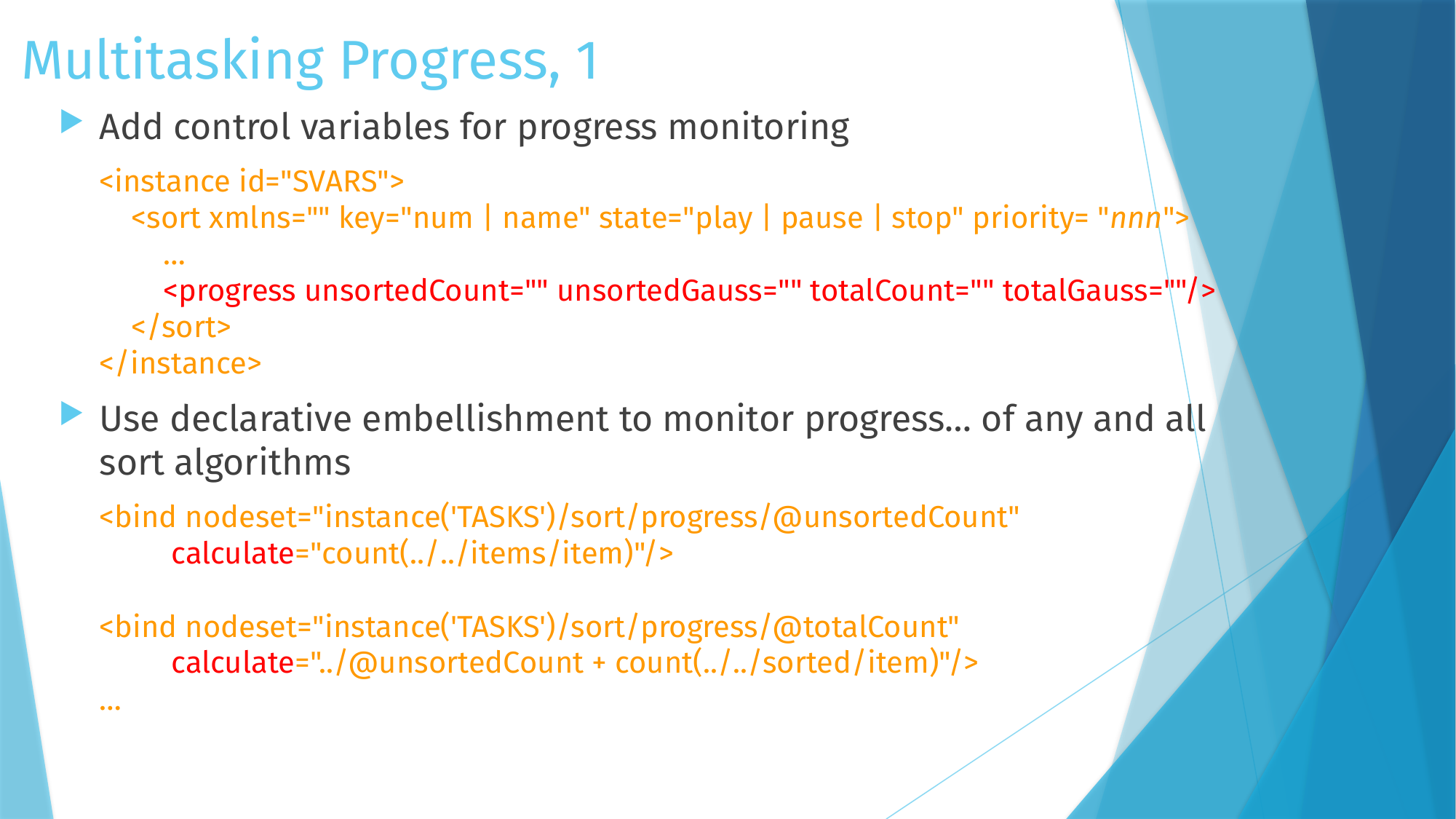

# Multitasking Progress, 1
Add control variables for progress monitoring
<instance id="SVARS">
    <sort xmlns="" key="num | name" state="play | pause | stop" priority= "nnn">
        …
        <progress unsortedCount="" unsortedGauss="" totalCount="" totalGauss=""/>
    </sort>
</instance>
Use declarative embellishment to monitor progress… of any and all sort algorithms
<bind nodeset="instance('TASKS')/sort/progress/@unsortedCount"
         calculate="count(../../items/item)"/>
<bind nodeset="instance('TASKS')/sort/progress/@totalCount"
         calculate="../@unsortedCount + count(../../sorted/item)"/>
…